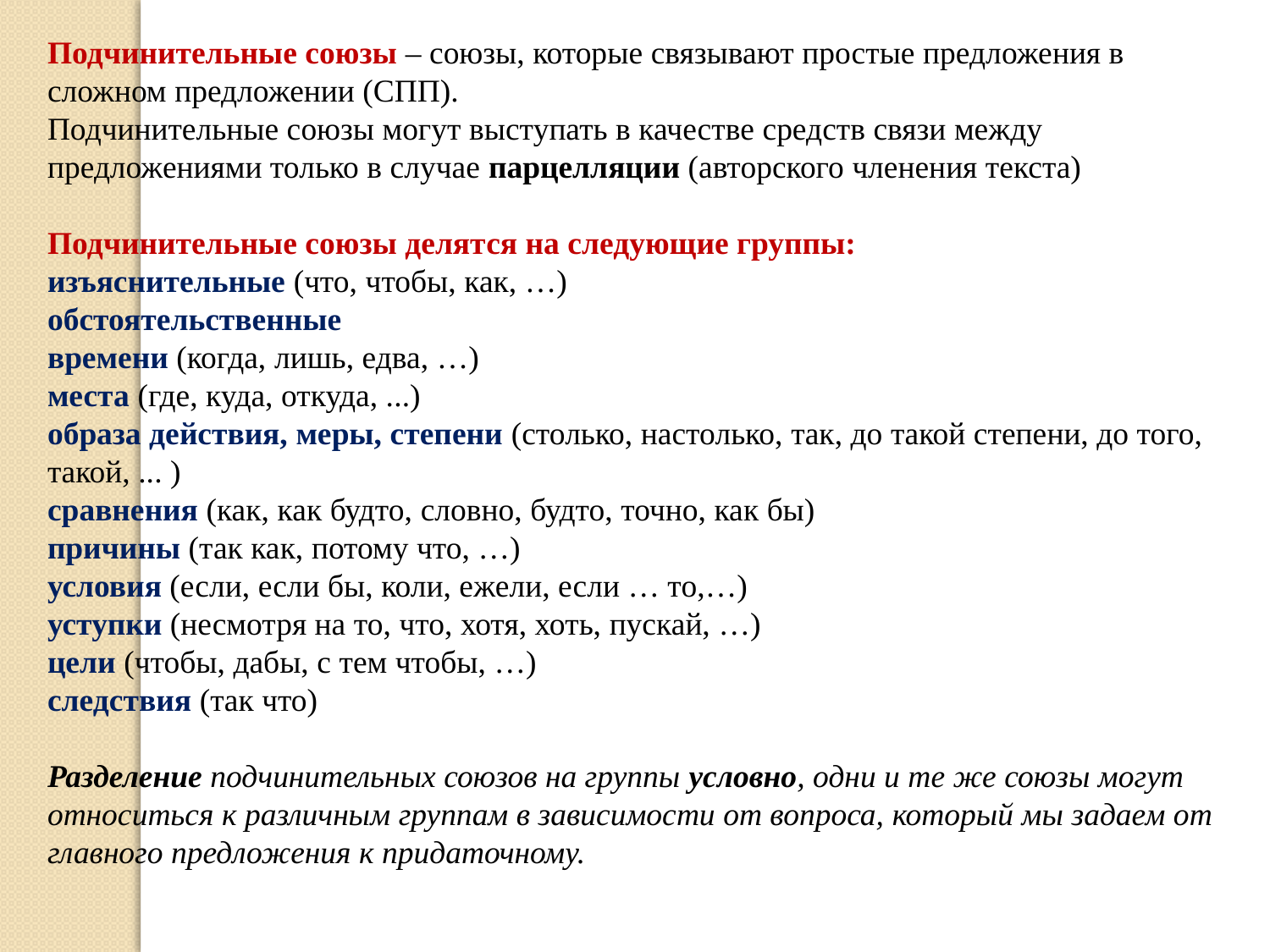

Подчинительные союзы – союзы, которые связывают простые предложения в сложном предложении (СПП).
Подчинительные союзы могут выступать в качестве средств связи между предложениями только в случае парцелляции (авторского членения текста)
Подчинительные союзы делятся на следующие группы:
изъяснительные (что, чтобы, как, …)
обстоятельственные
времени (когда, лишь, едва, …)
места (где, куда, откуда, ...)
образа действия, меры, степени (столько, настолько, так, до такой степени, до того, такой, ... )
сравнения (как, как будто, словно, будто, точно, как бы)
причины (так как, потому что, …)
условия (если, если бы, коли, ежели, если … то,…)
уступки (несмотря на то, что, хотя, хоть, пускай, …)
цели (чтобы, дабы, с тем чтобы, …)
следствия (так что)

Разделение подчинительных союзов на группы условно, одни и те же союзы могут относиться к различным группам в зависимости от вопроса, который мы задаем от главного предложения к придаточному.